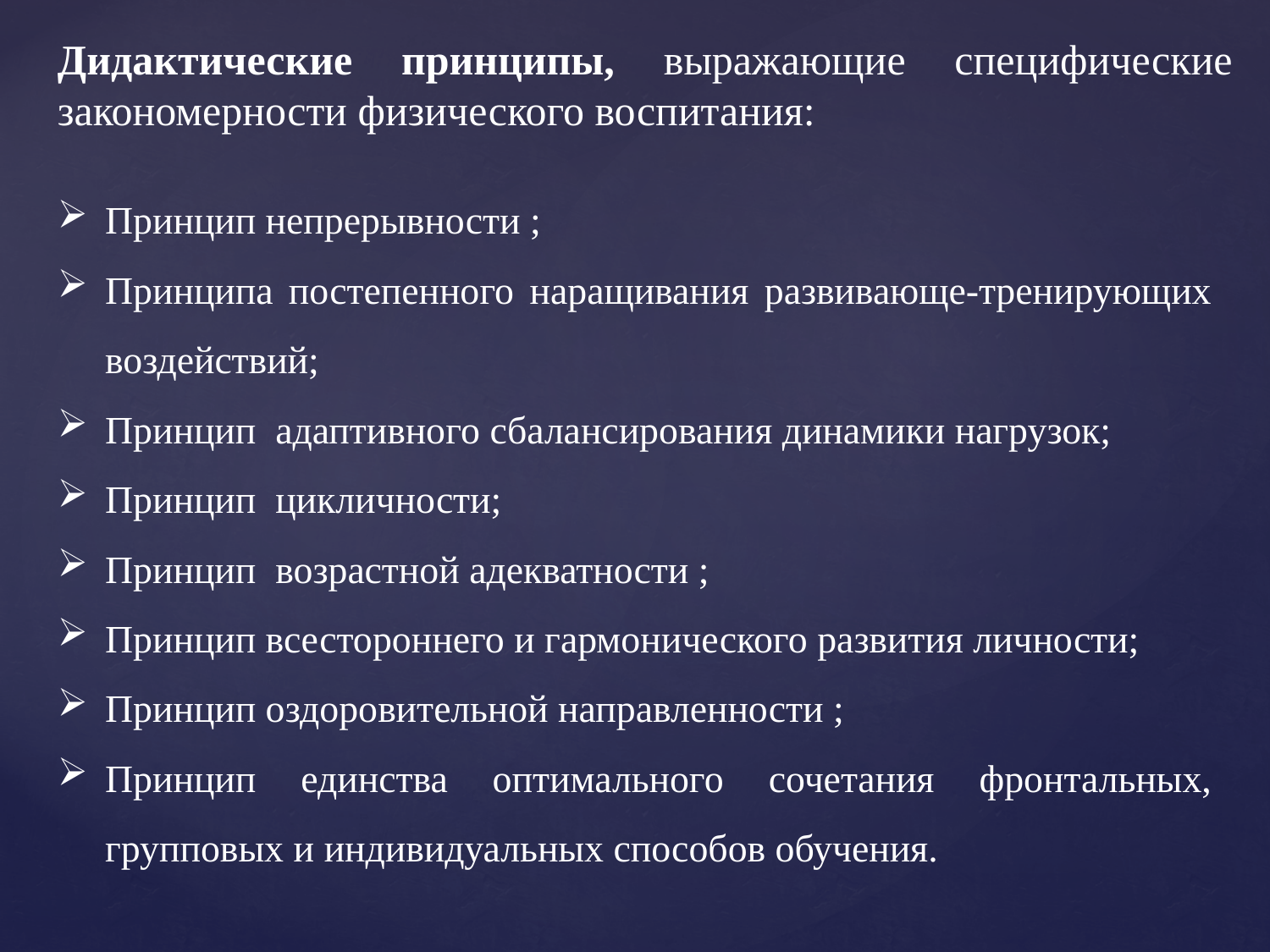

Дидактические принципы, выражающие специфические закономерности физического воспитания:
Принцип непрерывности ;
Принципа постепенного наращивания развивающе-тренирующих воздействий;
Принцип  адаптивного сбалансирования динамики нагрузок;
Принцип  цикличности;
Принцип  возрастной адекватности ;
Принцип всестороннего и гармонического развития личности;
Принцип оздоровительной направленности ;
Принцип единства оптимального сочетания фронтальных, групповых и индивидуальных способов обучения.